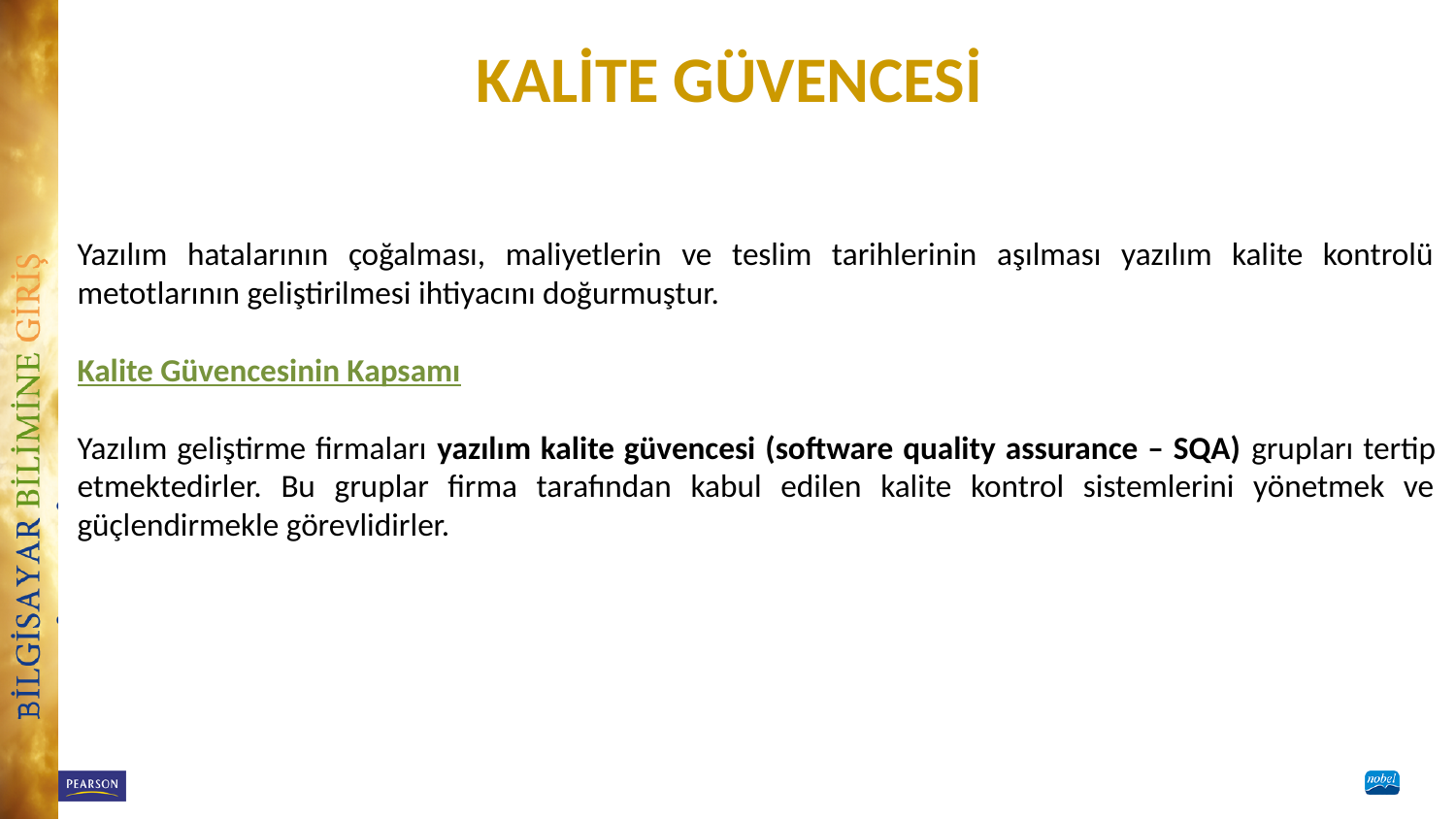

# KALİTE GÜVENCESİ
Yazılım hatalarının çoğalması, maliyetlerin ve teslim tarihlerinin aşılması yazılım kalite kontrolü metotlarının geliştirilmesi ihtiyacını doğurmuştur.

Kalite Güvencesinin Kapsamı

Yazılım geliştirme firmaları yazılım kalite güvencesi (software quality assurance – SQA) grupları tertip etmektedirler. Bu gruplar firma tarafından kabul edilen kalite kontrol sistemlerini yönetmek ve güçlendirmekle görevlidirler.